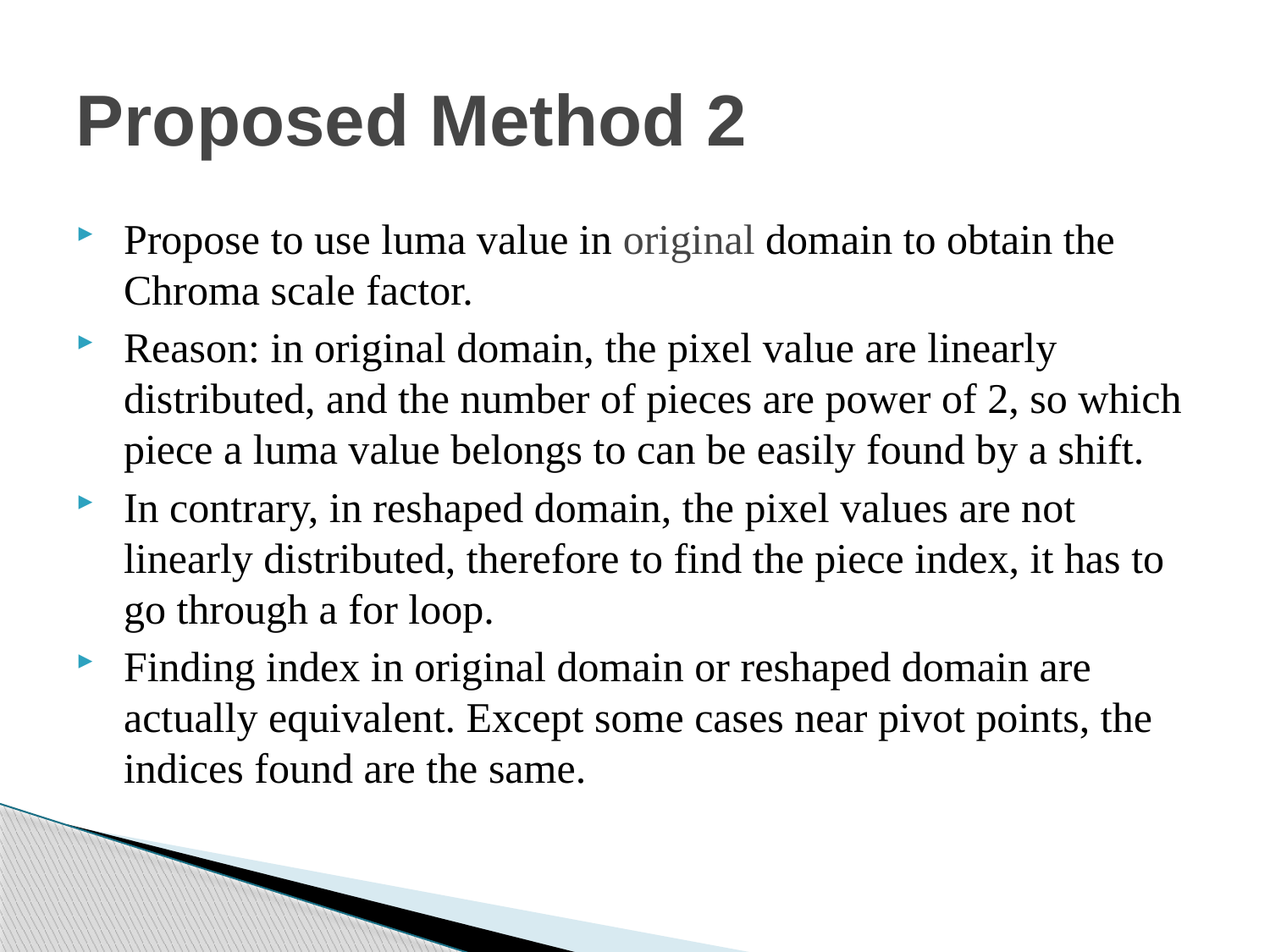

# Proposed Method 2
Propose to use luma value in original domain to obtain the Chroma scale factor.
Reason: in original domain, the pixel value are linearly distributed, and the number of pieces are power of 2, so which piece a luma value belongs to can be easily found by a shift.
In contrary, in reshaped domain, the pixel values are not linearly distributed, therefore to find the piece index, it has to go through a for loop.
Finding index in original domain or reshaped domain are actually equivalent. Except some cases near pivot points, the indices found are the same.